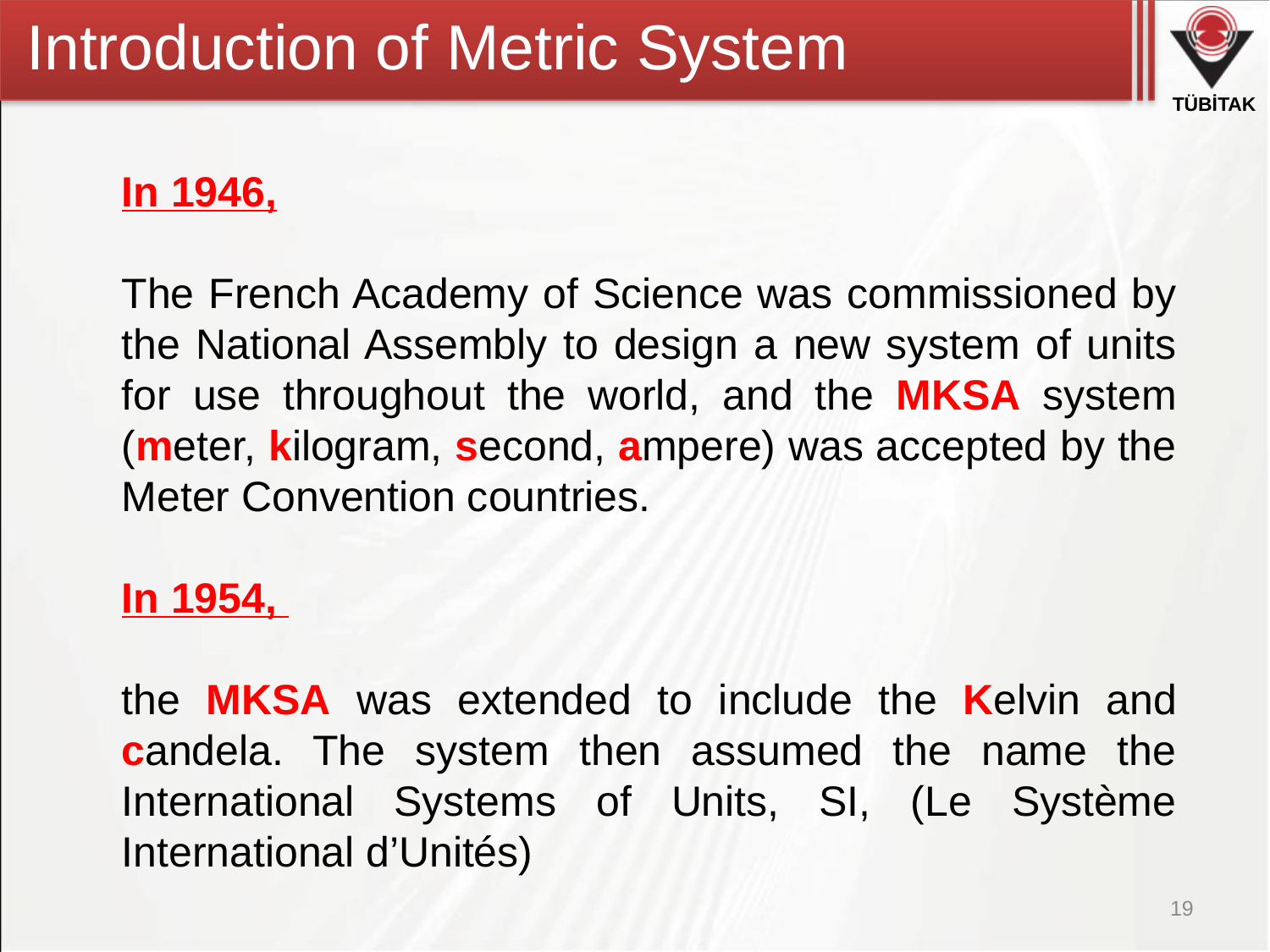

Introduction of Metric System

In 1946,

The French Academy of Science was commissioned by the National Assembly to design a new system of units for use throughout the world, and the MKSA system (meter, kilogram, second, ampere) was accepted by the Meter Convention countries.

In 1954,

the MKSA was extended to include the Kelvin and candela. The system then assumed the name the International Systems of Units, SI, (Le Système International d’Unités)

19